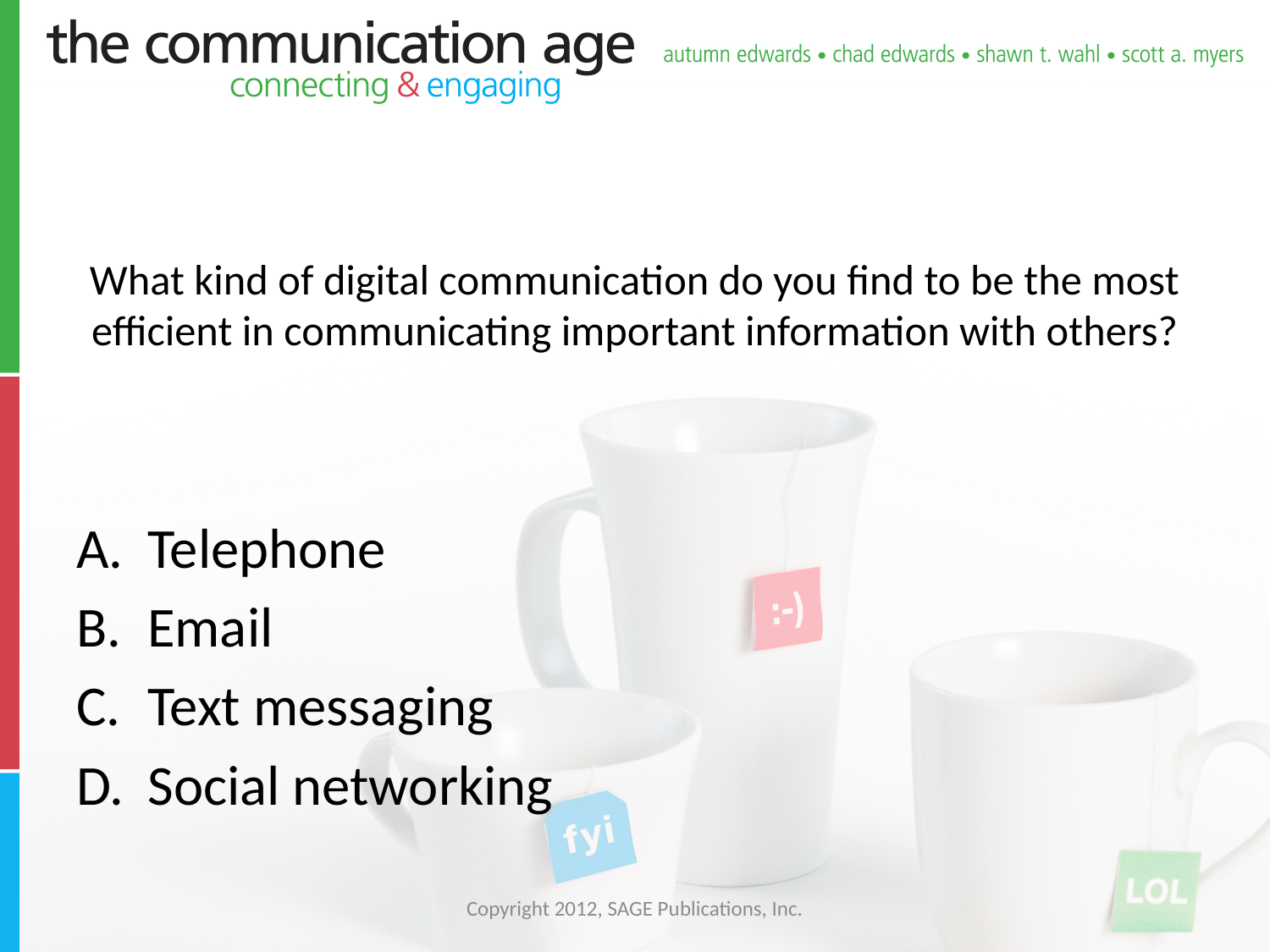

# What kind of digital communication do you find to be the most efficient in communicating important information with others?
Telephone
Email
Text messaging
Social networking

Copyright 2012, SAGE Publications, Inc.